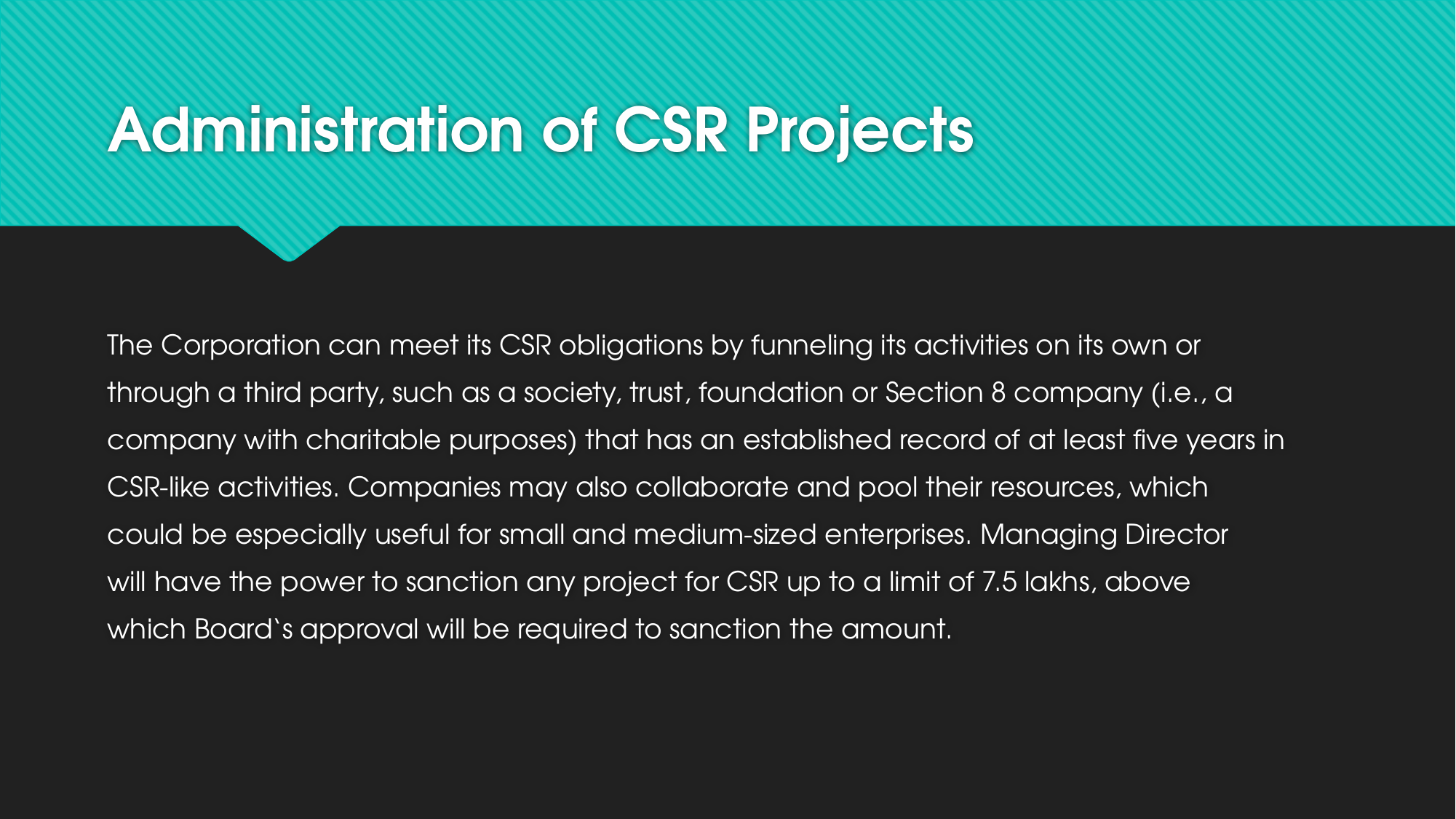

# Administration of CSR Projects
The Corporation can meet its CSR obligations by funneling its activities on its own or
through a third party, such as a society, trust, foundation or Section 8 company (i.e., a
company with charitable purposes) that has an established record of at least five years in
CSR-like activities. Companies may also collaborate and pool their resources, which
could be especially useful for small and medium-sized enterprises. Managing Director
will have the power to sanction any project for CSR up to a limit of 7.5 lakhs, above
which Board‘s approval will be required to sanction the amount.